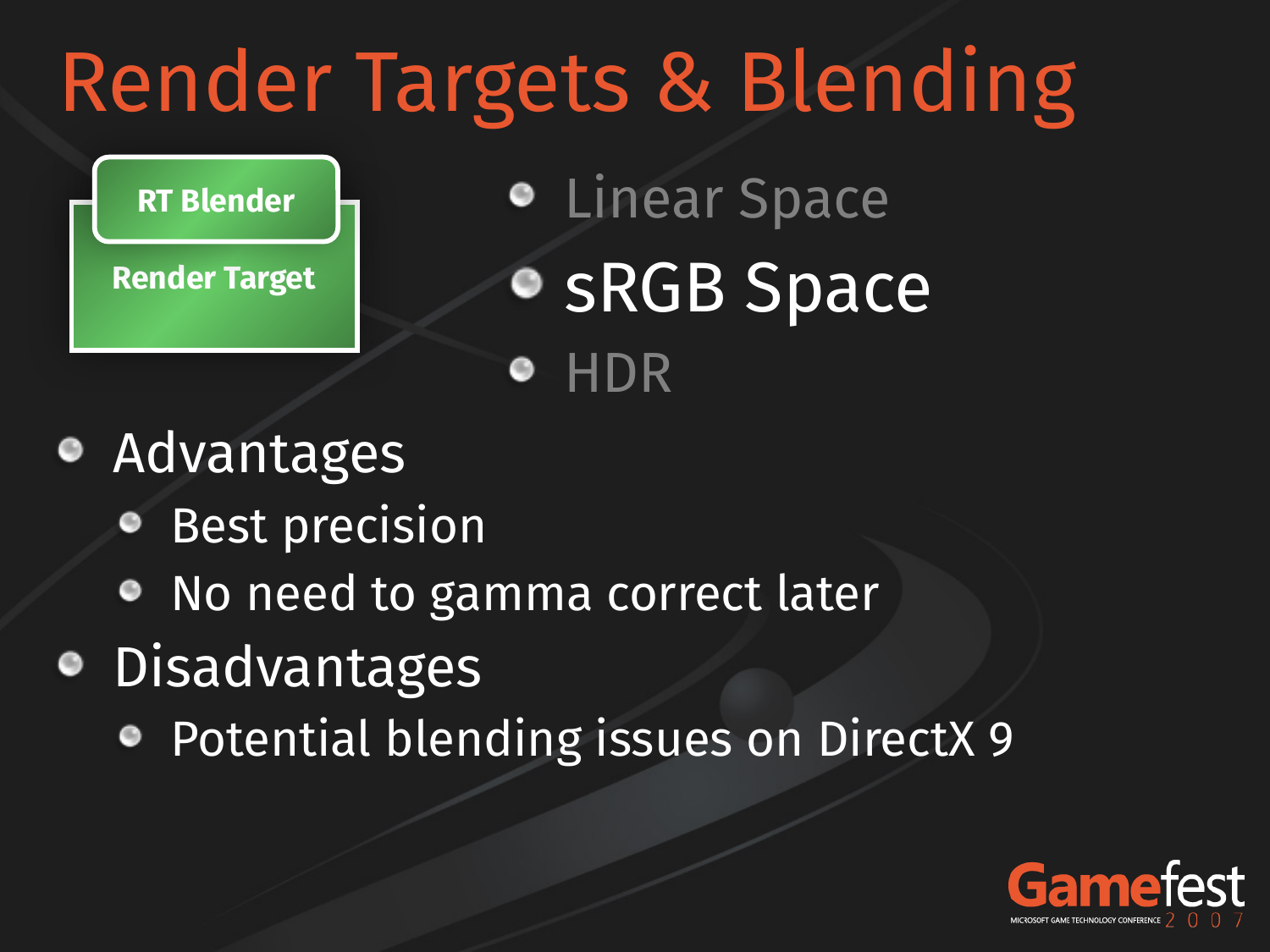

# Render Targets & Blending
RT Blender
Linear Space
sRGB Space
HDR
Render Target
Advantages
Best precision
No need to gamma correct later
Disadvantages
Potential blending issues on DirectX 9